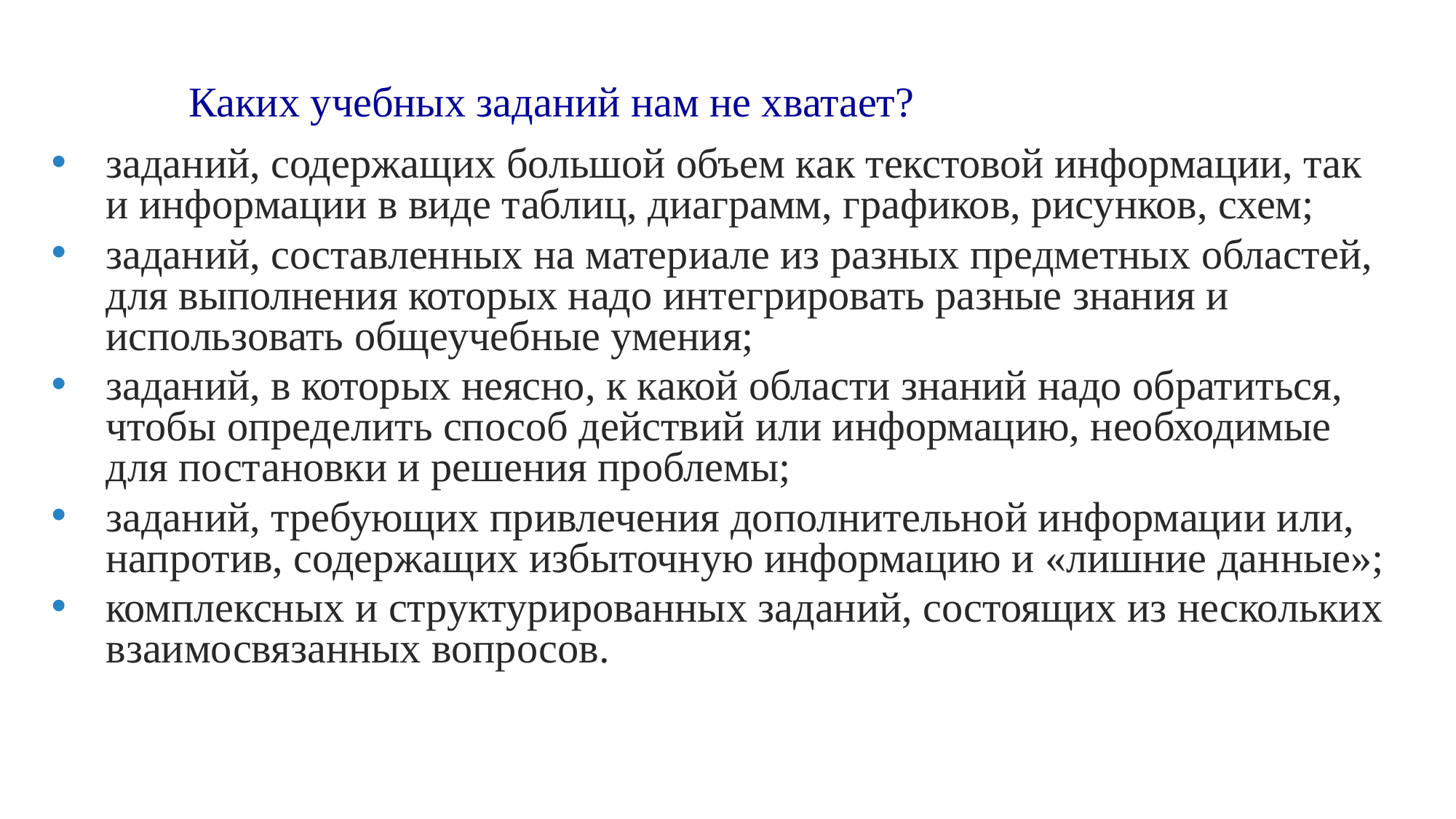

# Каких учебных заданий нам не хватает?
заданий, содержащих большой объем как текстовой информации, так и информации в виде таблиц, диаграмм, графиков, рисунков, схем;
заданий, составленных на материале из разных предметных областей, для выполнения которых надо интегрировать разные знания и использовать общеучебные умения;
заданий, в которых неясно, к какой области знаний надо обратиться, чтобы определить способ действий или информацию, необходимые для постановки и решения проблемы;
заданий, требующих привлечения дополнительной информации или, напротив, содержащих избыточную информацию и «лишние данные»;
комплексных и структурированных заданий, состоящих из нескольких взаимосвязанных вопросов.